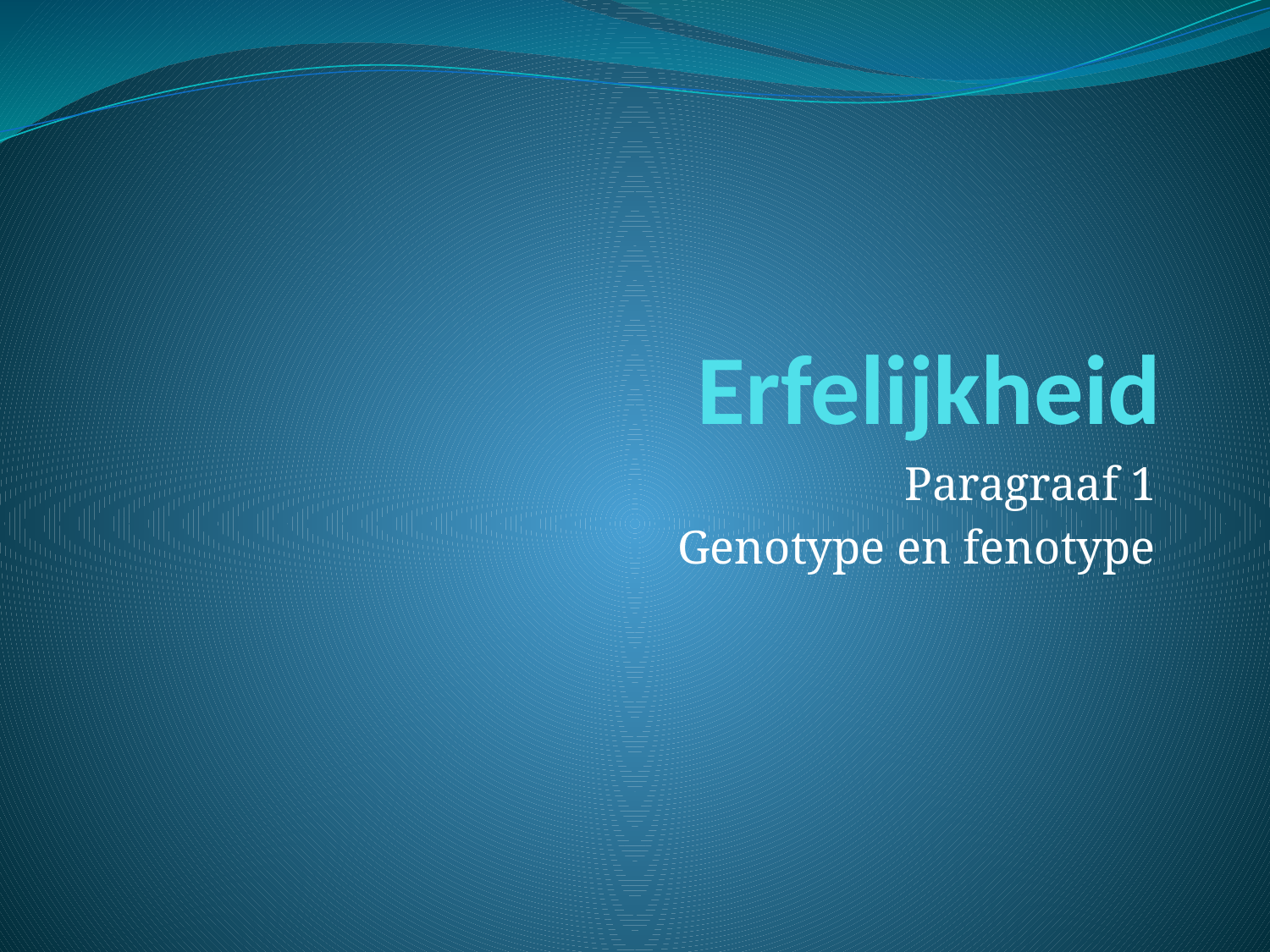

# Erfelijkheid
Paragraaf 1
Genotype en fenotype